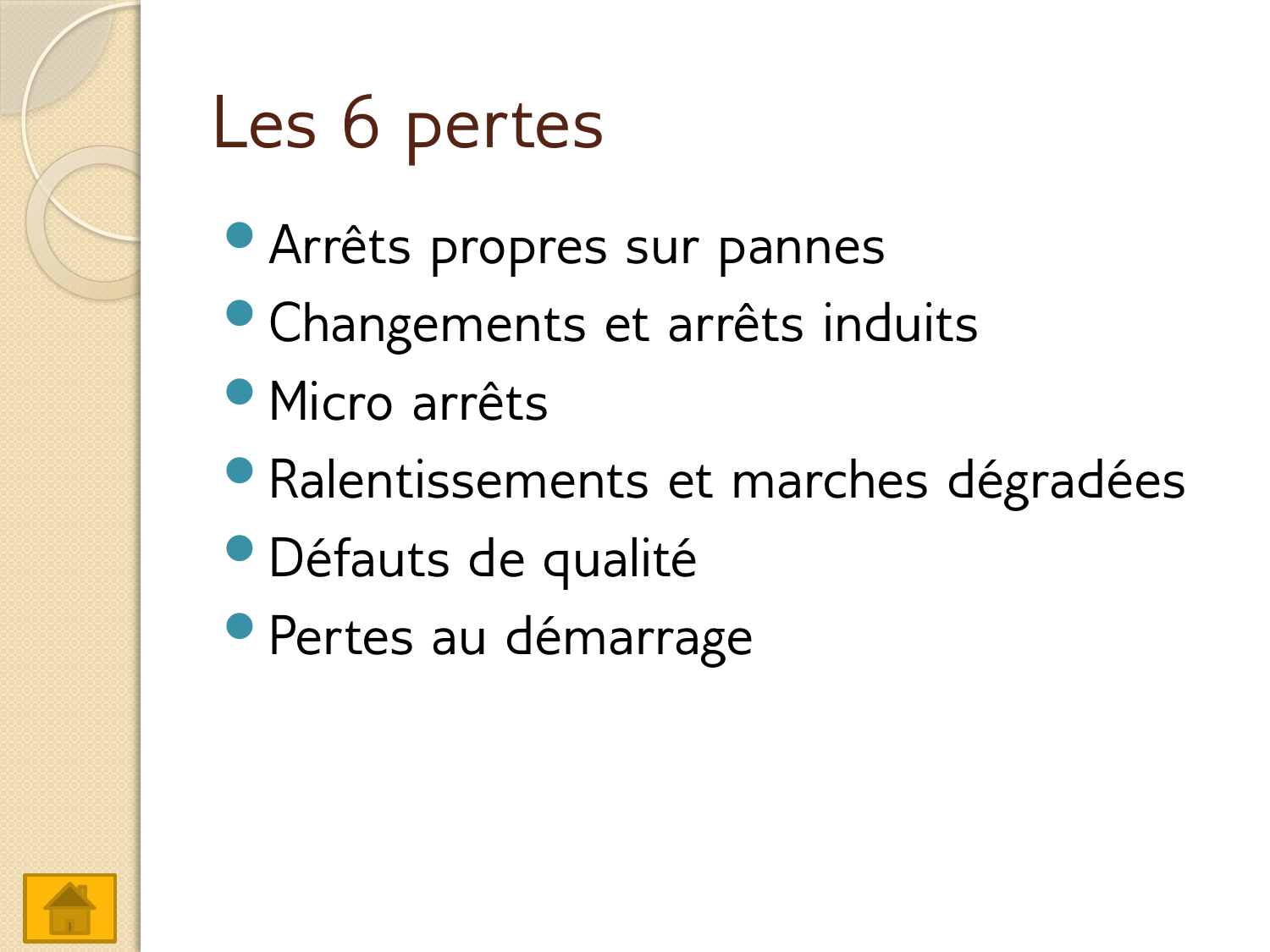

# Les 6 pertes
Arrêts propres sur pannes
Changements et arrêts induits
Micro arrêts
Ralentissements et marches dégradées
Défauts de qualité
Pertes au démarrage